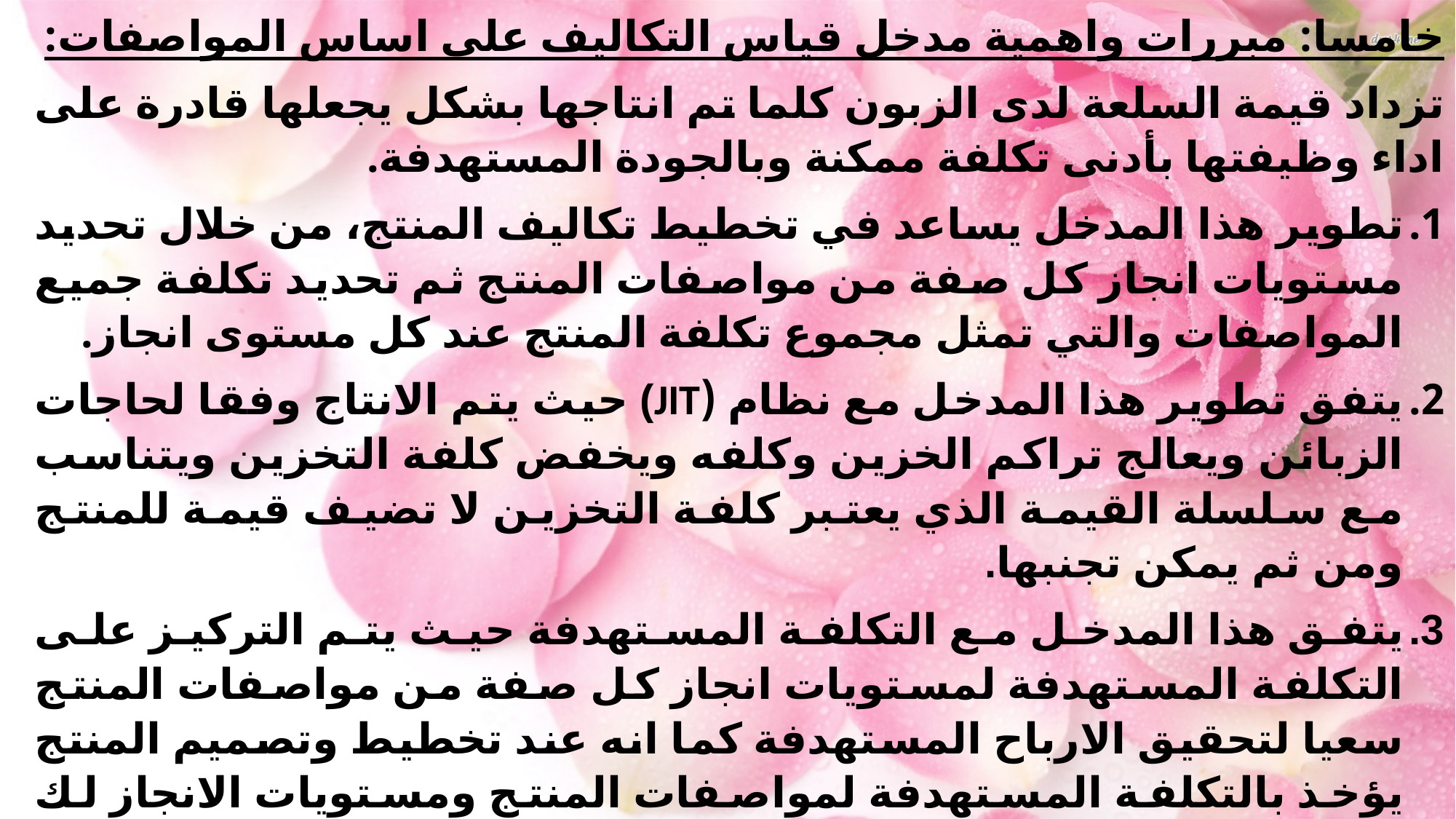

خامسا: مبررات واهمية مدخل قياس التكاليف على اساس المواصفات:
تزداد قيمة السلعة لدى الزبون كلما تم انتاجها بشكل يجعلها قادرة على اداء وظيفتها بأدنى تكلفة ممكنة وبالجودة المستهدفة.
تطوير هذا المدخل يساعد في تخطيط تكاليف المنتج، من خلال تحديد مستويات انجاز كل صفة من مواصفات المنتج ثم تحديد تكلفة جميع المواصفات والتي تمثل مجموع تكلفة المنتج عند كل مستوى انجاز.
يتفق تطوير هذا المدخل مع نظام (JIT) حيث يتم الانتاج وفقا لحاجات الزبائن ويعالج تراكم الخزين وكلفه ويخفض كلفة التخزين ويتناسب مع سلسلة القيمة الذي يعتبر كلفة التخزين لا تضيف قيمة للمنتج ومن ثم يمكن تجنبها.
يتفق هذا المدخل مع التكلفة المستهدفة حيث يتم التركيز على التكلفة المستهدفة لمستويات انجاز كل صفة من مواصفات المنتج سعيا لتحقيق الارباح المستهدفة كما انه عند تخطيط وتصميم المنتج يؤخذ بالتكلفة المستهدفة لمواصفات المنتج ومستويات الانجاز لك صفة.